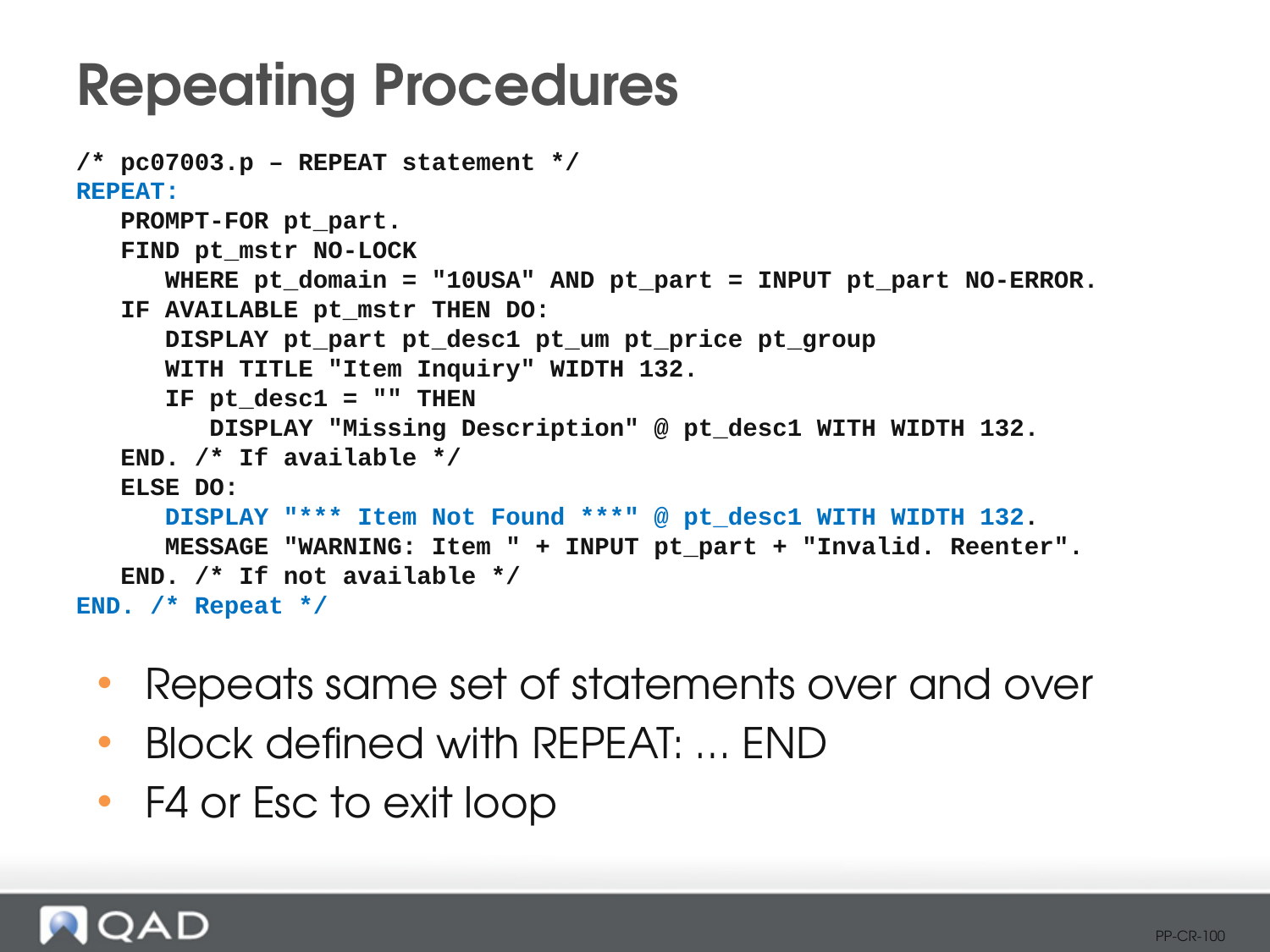

# Repeating Procedures
/* pc07003.p – REPEAT statement */
REPEAT:
   PROMPT-FOR pt_part.
   FIND pt_mstr NO-LOCK
      WHERE pt_domain = "10USA" AND pt_part = INPUT pt_part NO-ERROR.
   IF AVAILABLE pt_mstr THEN DO:
      DISPLAY pt_part pt_desc1 pt_um pt_price pt_group
      WITH TITLE "Item Inquiry" WIDTH 132.
      IF pt_desc1 = "" THEN
         DISPLAY "Missing Description" @ pt_desc1 WITH WIDTH 132.
   END. /* If available */
   ELSE DO:
      DISPLAY "*** Item Not Found ***" @ pt_desc1 WITH WIDTH 132.
      MESSAGE "WARNING: Item " + INPUT pt_part + "Invalid. Reenter".
   END. /* If not available */
END. /* Repeat */

Repeats same set of statements over and over
Block defined with REPEAT: … END
F4 or Esc to exit loop

PP-CR-100